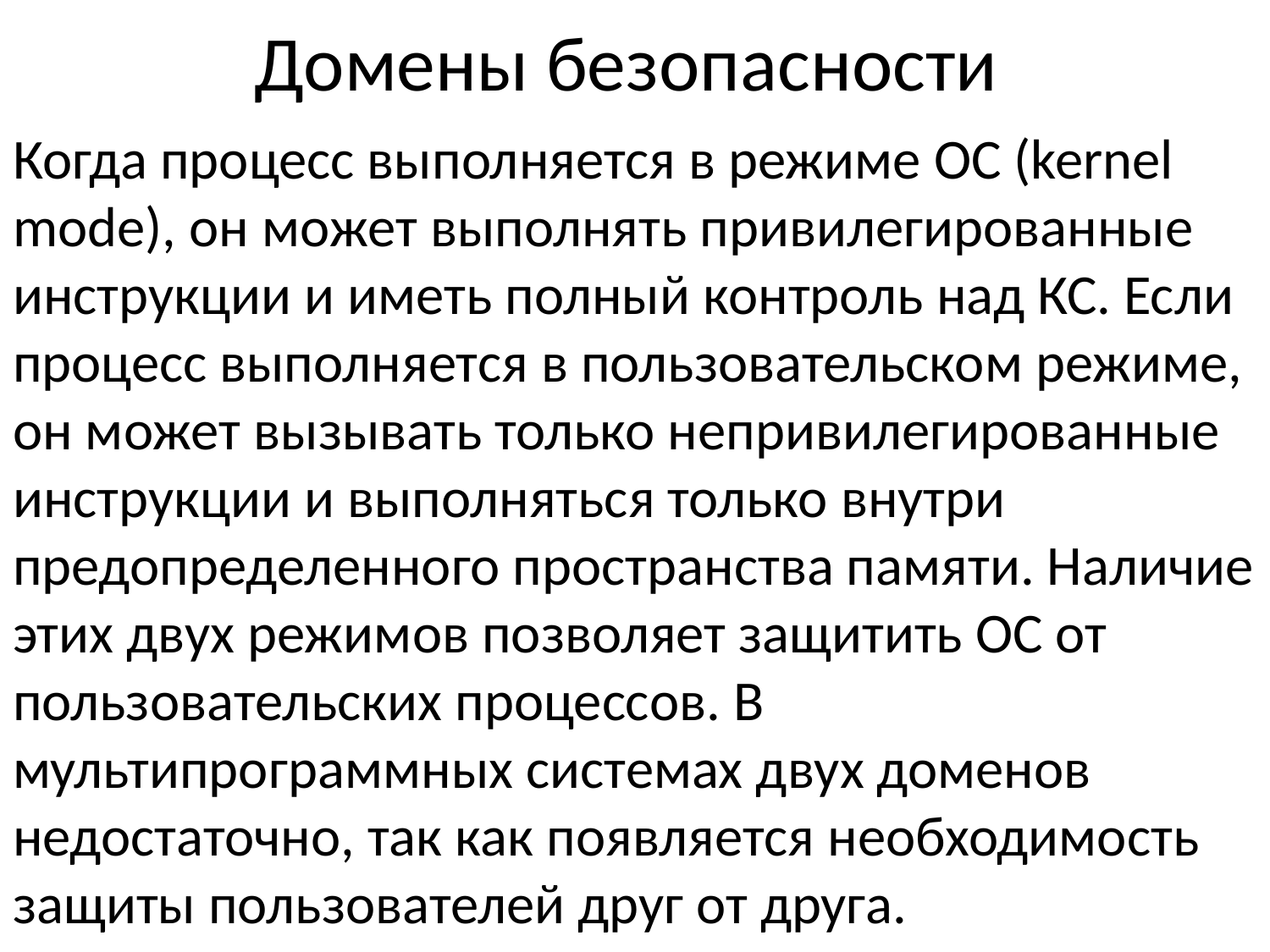

# Домены безопасности
Когда процесс выполняется в режиме ОС (kernel mode), он может выполнять привилегированные инструкции и иметь полный контроль над КС. Если процесс выполняется в пользовательском режиме, он может вызывать только непривилегированные инструкции и выполняться только внутри предопределенного пространства памяти. Наличие этих двух режимов позволяет защитить ОС от пользовательских процессов. В мультипрограммных системах двух доменов недостаточно, так как появляется необходимость защиты пользователей друг от друга.